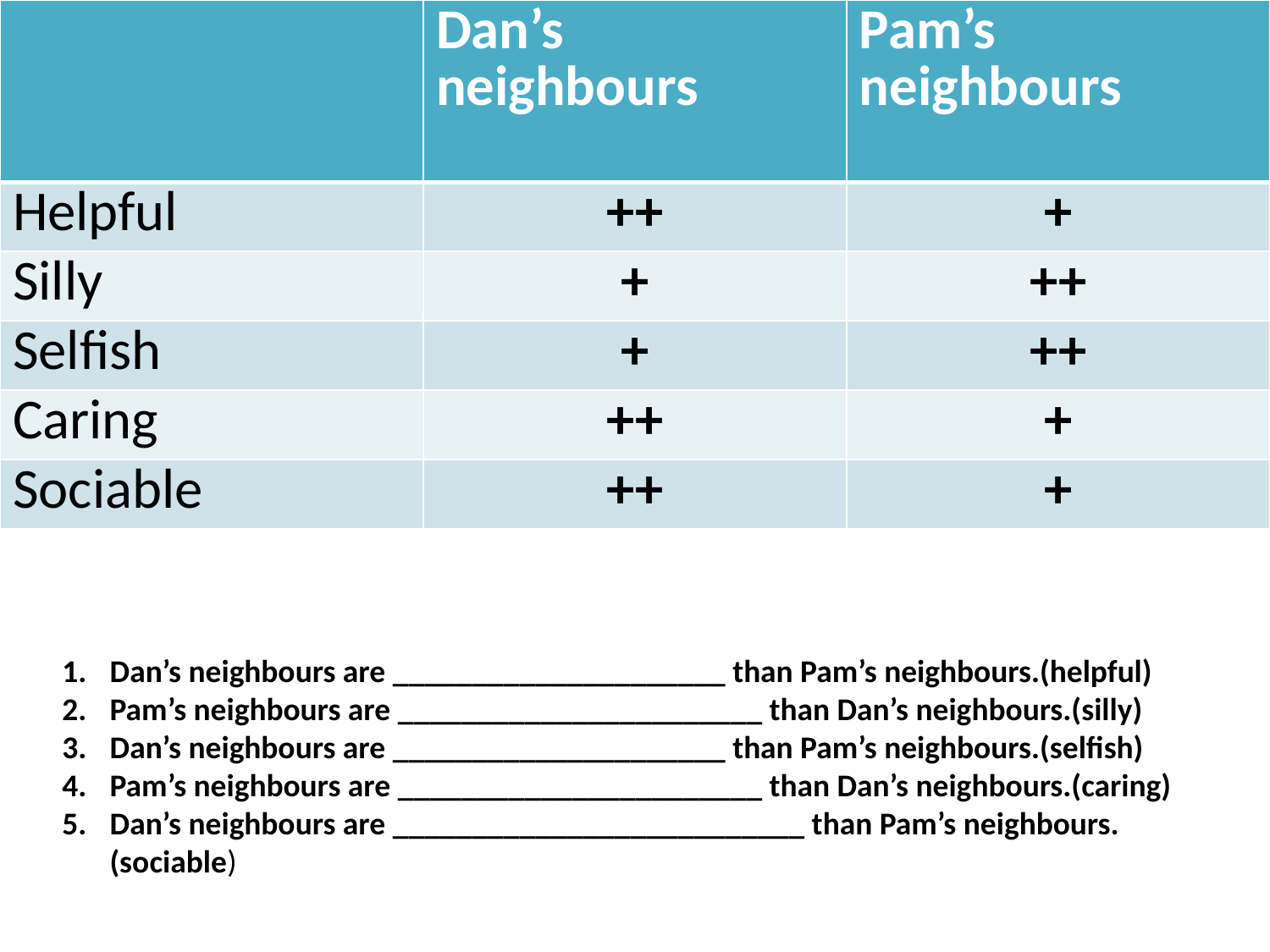

|  | Dan’s neighbours | Pam’s neighbours |
| --- | --- | --- |
| Helpful | ++ | + |
| Silly | + | ++ |
| Selfish | + | ++ |
| Caring | ++ | + |
| Sociable | ++ | + |
Dan’s neighbours are _____________________ than Pam’s neighbours.(helpful)
Pam’s neighbours are _______________________ than Dan’s neighbours.(silly)
Dan’s neighbours are _____________________ than Pam’s neighbours.(selfish)
Pam’s neighbours are _______________________ than Dan’s neighbours.(caring)
Dan’s neighbours are __________________________ than Pam’s neighbours.(sociable)